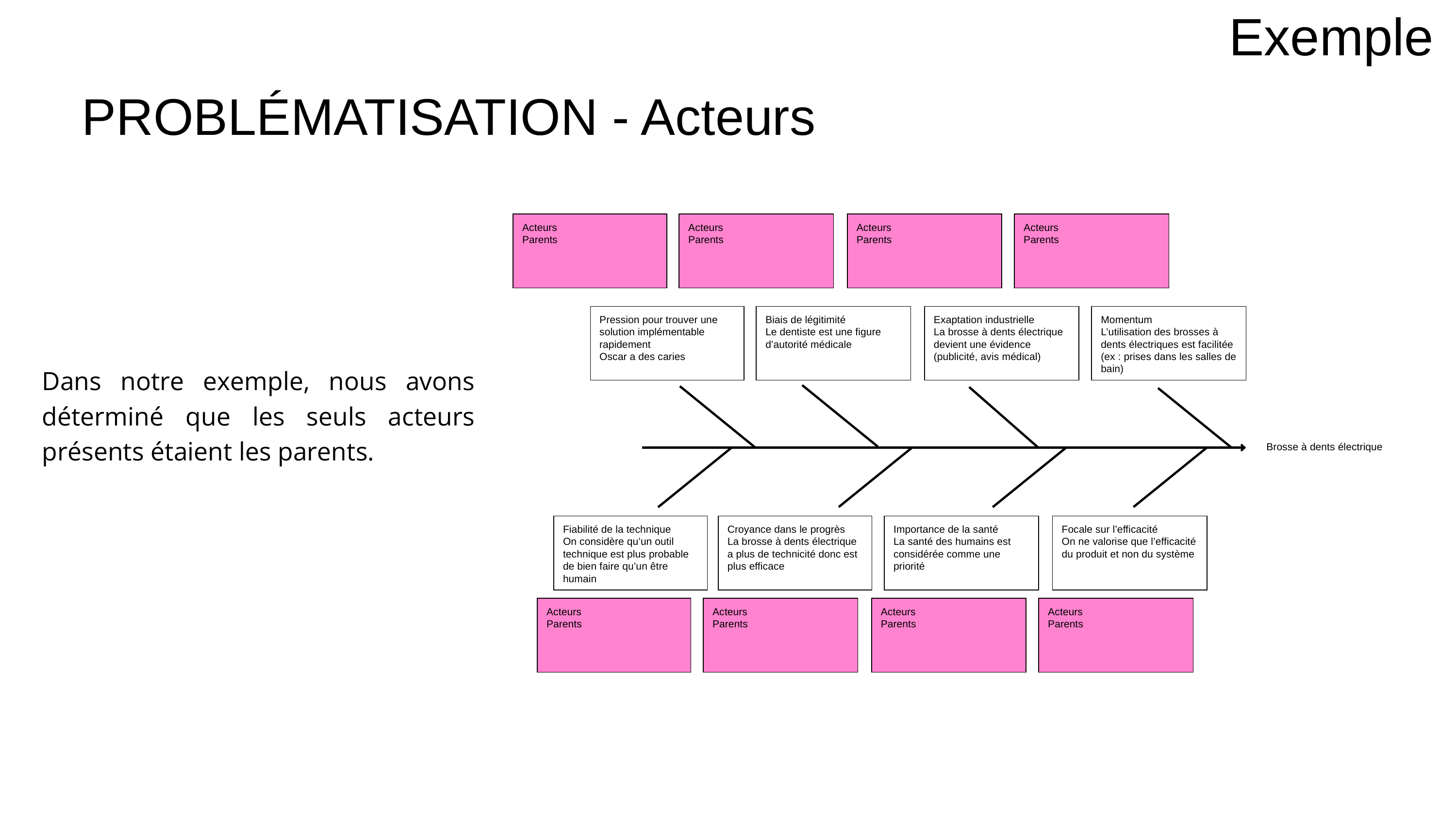

Exemple
PROBLÉMATISATION - Acteurs

Acteurs
Parents
Acteurs
Parents
Acteurs
Parents
Acteurs
Parents

Pression pour trouver une solution implémentable rapidement
Oscar a des caries
Biais de légitimité
Le dentiste est une figure d’autorité médicale

Exaptation industrielle
La brosse à dents électrique devient une évidence (publicité, avis médical)

Momentum
L’utilisation des brosses à dents électriques est facilitée (ex : prises dans les salles de bain)

Dans notre exemple, nous avons déterminé que les seuls acteurs présents étaient les parents.

Brosse à dents électrique

Fiabilité de la technique
On considère qu’un outil technique est plus probable de bien faire qu’un être humain
Croyance dans le progrès
La brosse à dents électrique a plus de technicité donc est plus efficace
Importance de la santé
La santé des humains est considérée comme une priorité
Focale sur l’efficacité
On ne valorise que l’efficacité du produit et non du système

Acteurs
Parents
Acteurs
Parents
Acteurs
Parents
Acteurs
Parents